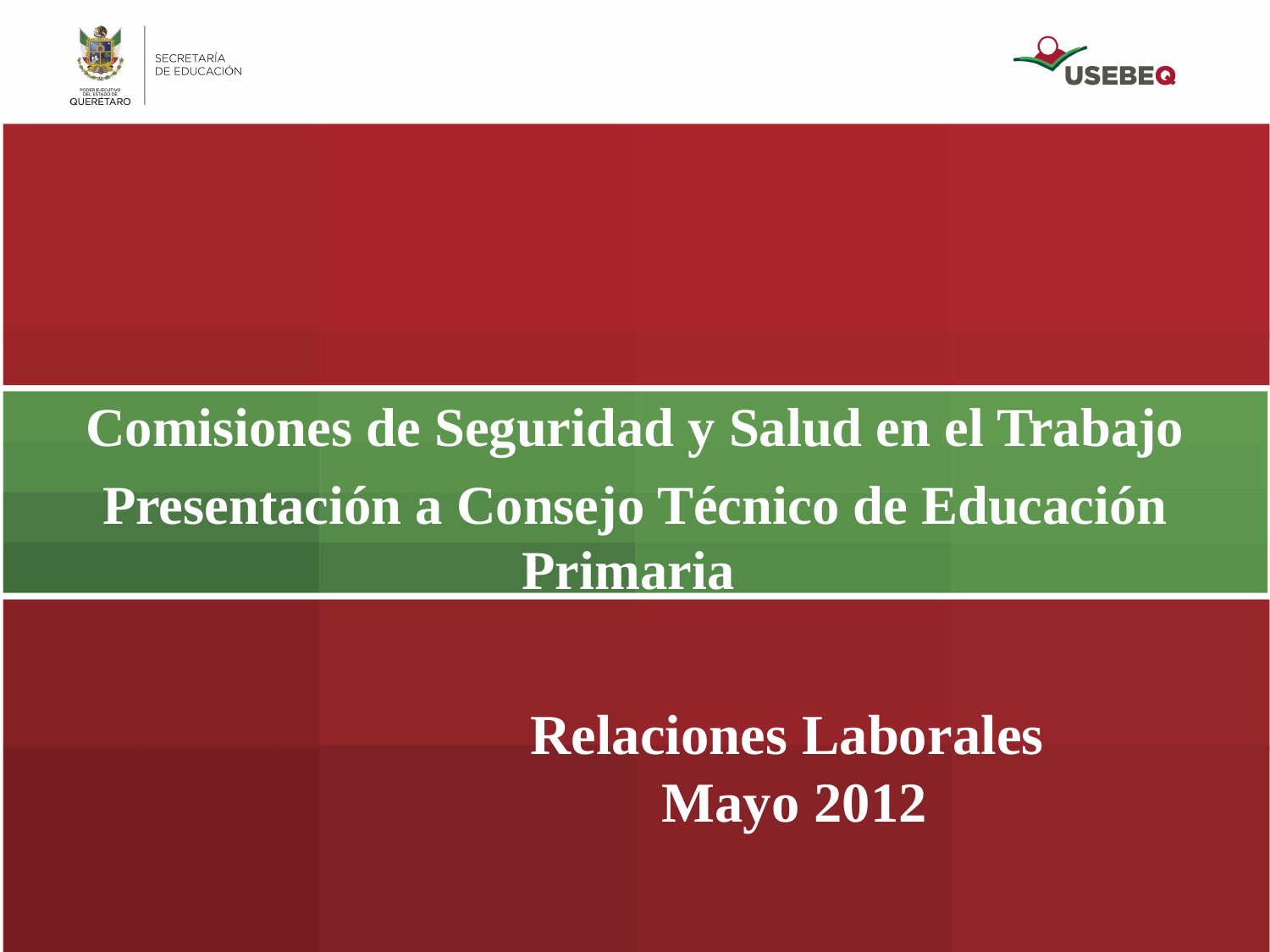

Comisiones de Seguridad y Salud en el Trabajo
# Presentación a Consejo Técnico de Educación Primaria
Relaciones Laborales
Mayo 2012